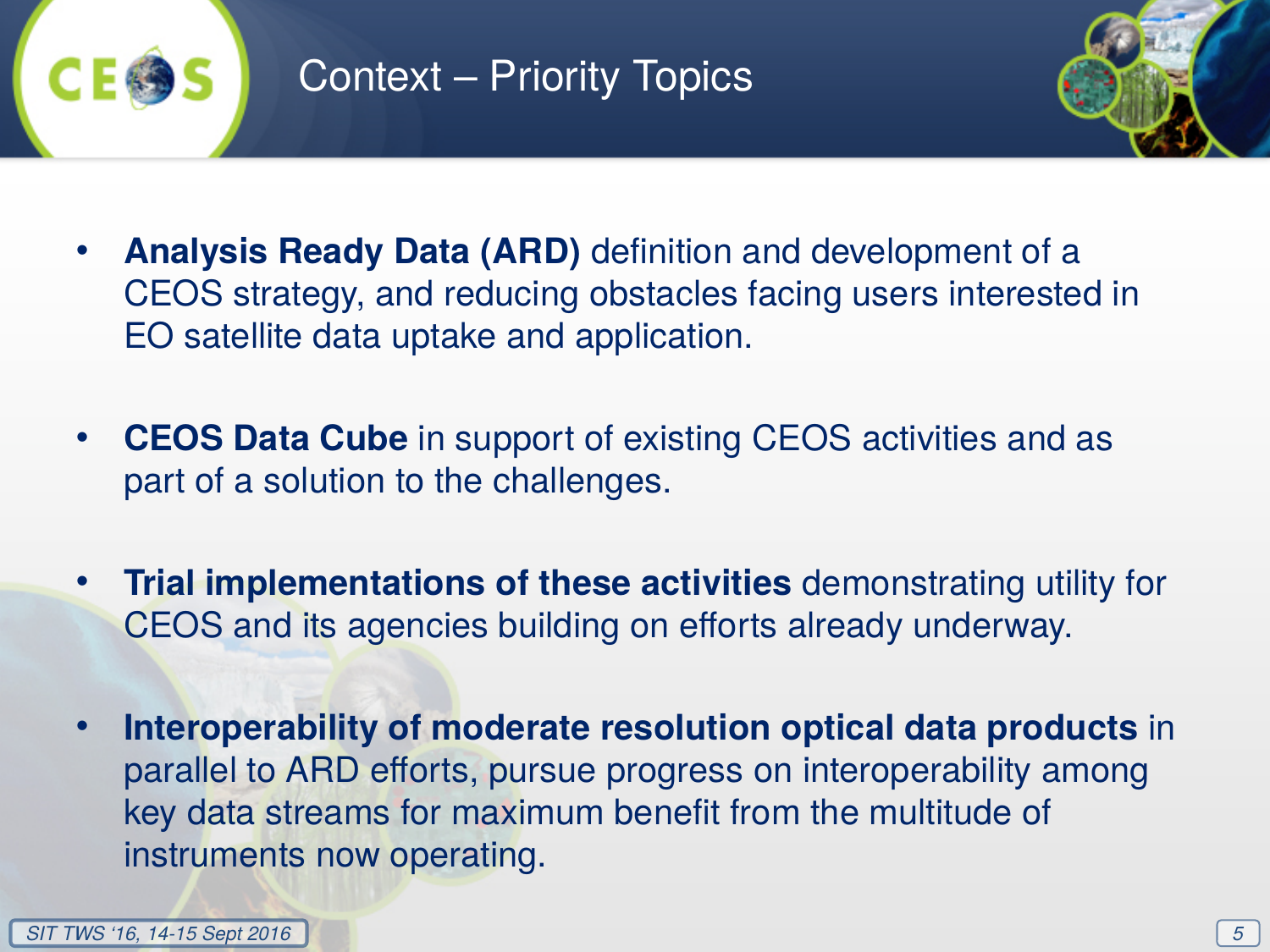

Context – Priority Topics
Analysis Ready Data (ARD) definition and development of a CEOS strategy, and reducing obstacles facing users interested in EO satellite data uptake and application.

CEOS Data Cube in support of existing CEOS activities and as part of a solution to the challenges.

Trial implementations of these activities demonstrating utility for CEOS and its agencies building on efforts already underway.

Interoperability of moderate resolution optical data products in parallel to ARD efforts, pursue progress on interoperability among key data streams for maximum benefit from the multitude of instruments now operating.

5